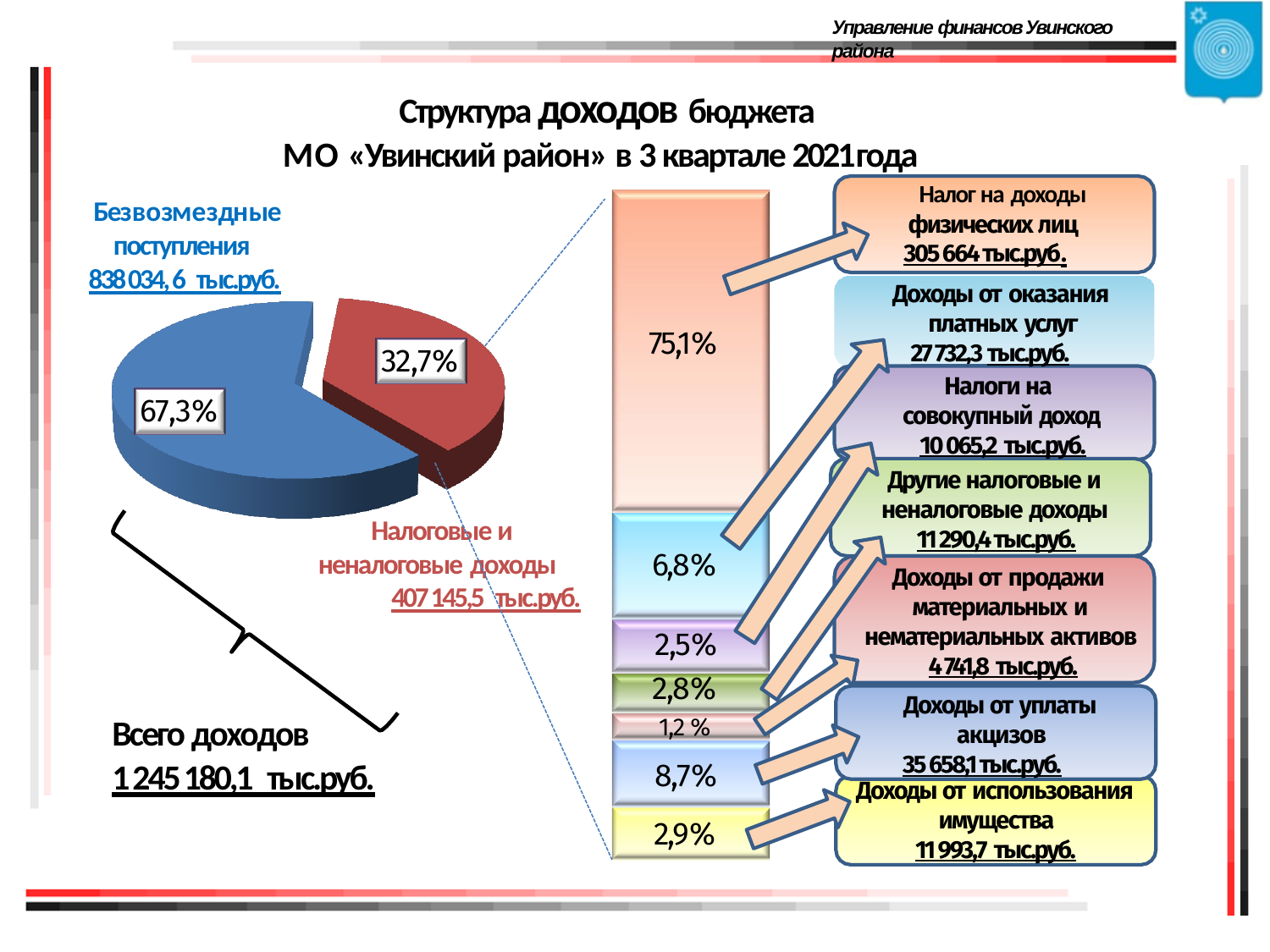

Управление финансов Увинского района

# Структура доходов бюджета
МО «Увинский район» в 3 квартале 2021года
Налог на доходы

Безвозмездные  поступления

физических лиц  305 664 тыс.руб.

838 034, 6  тыс.руб.

Доходы от оказания  платных услуг
 	27 732,3 тыс.руб.
Налоги на  совокупный доход  10 065,2 тыс.руб.
Другие налоговые и  неналоговые доходы  11 290,4 тыс.руб.
Доходы от продажи  материальных и
нематериальных активов  4 741,8 тыс.руб.
Доходы от уплаты  акцизов
35 658,1 тыс.руб.
75,1%

32,7%

67,3%

Налоговые и  неналоговые доходы
407 145,5  тыс.руб.

  6,8%

2,5%
2,8%
1,2 %
8,7%

Всего доходов
1 245 180,1  тыс.руб.

Доходы от использования  имущества
11 993,7  тыс.руб.

2,9%